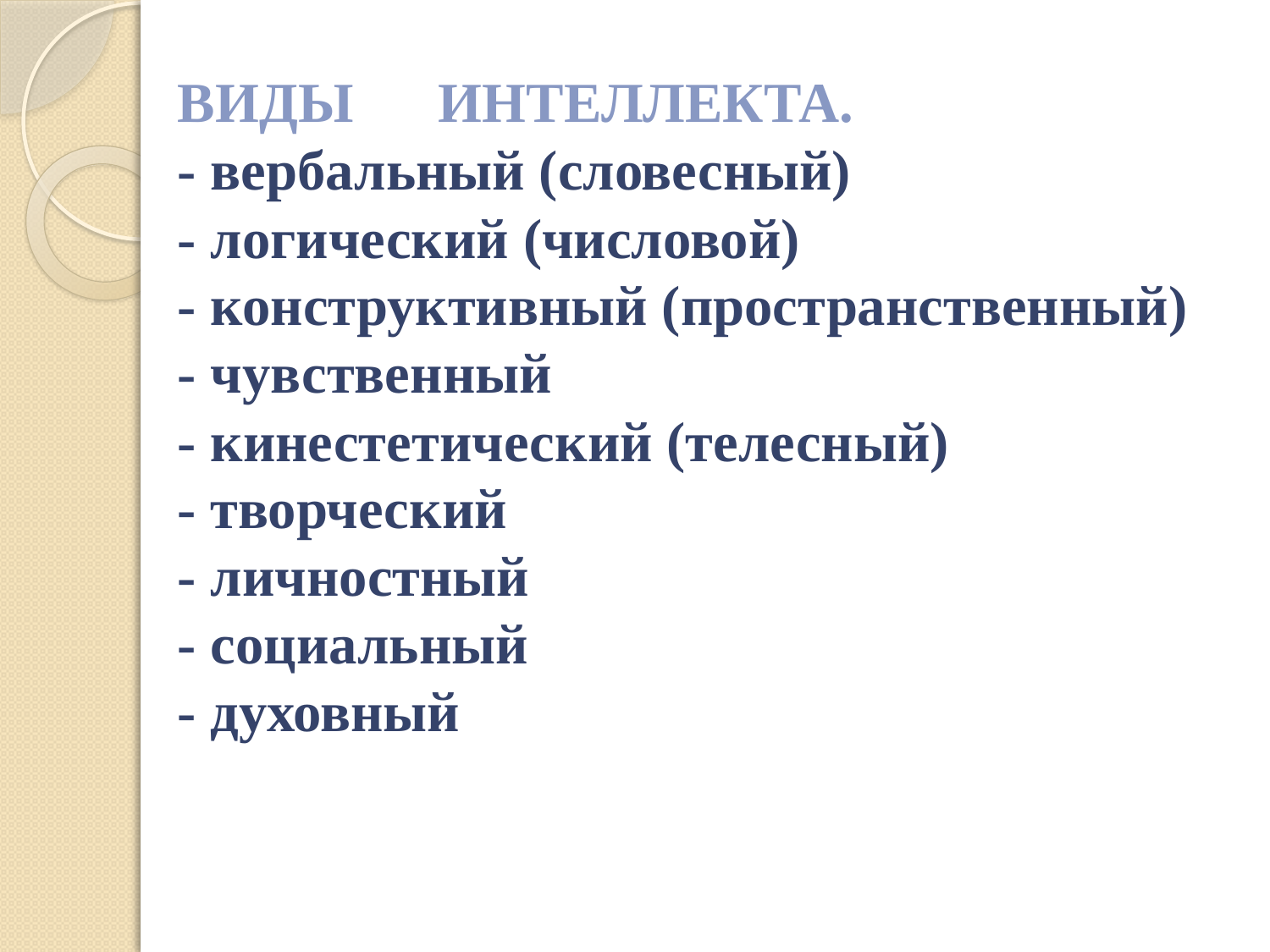

виды      интеллекта.
- вербальный (словесный)
- логический (числовой)
- конструктивный (пространственный)
- чувственный
- кинестетический (телесный)
- творческий
- личностный
- социальный
- духовный